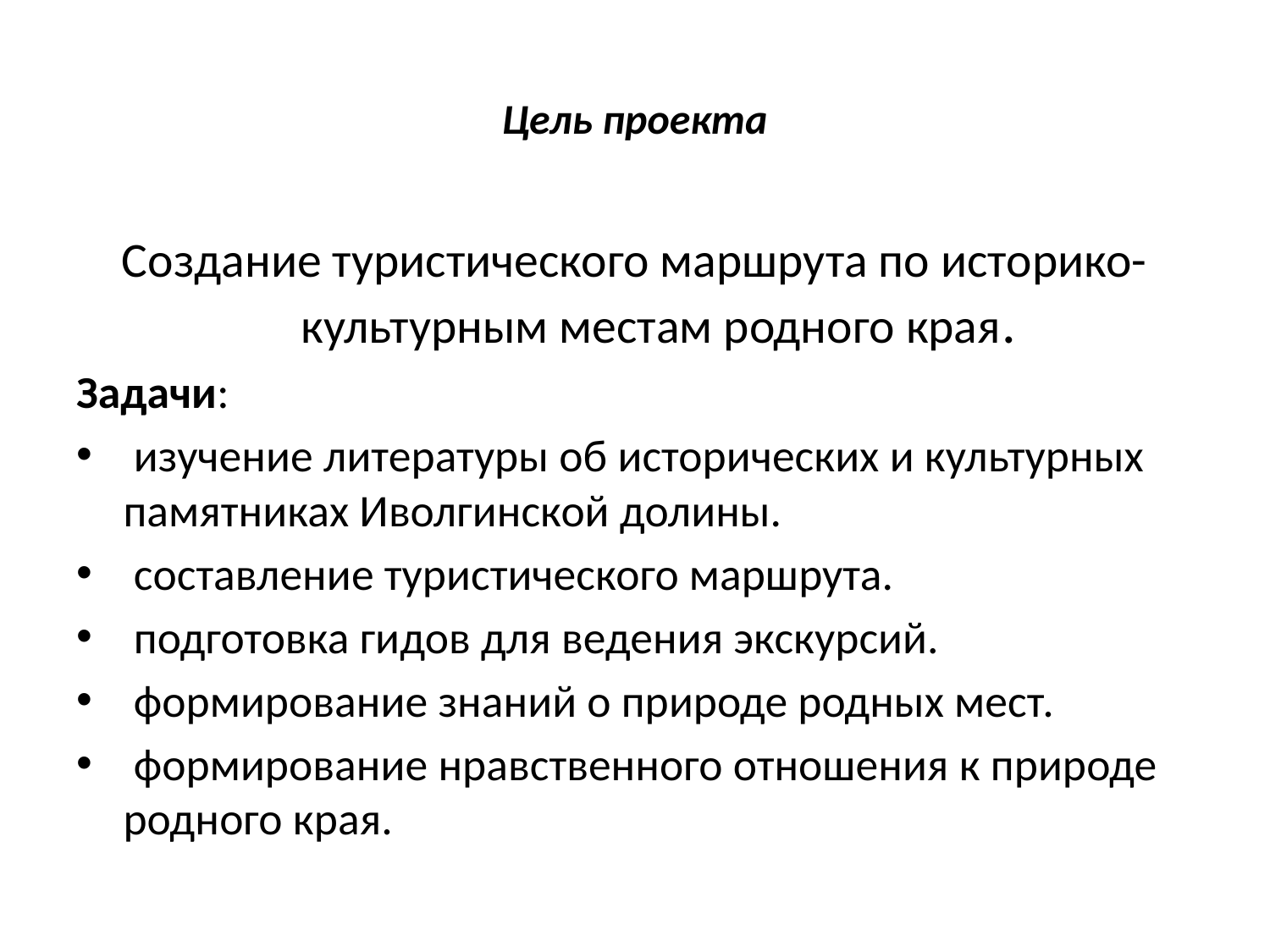

# Цель проекта
Создание туристического маршрута по историко-культурным местам родного края.
Задачи:
 изучение литературы об исторических и культурных памятниках Иволгинской долины.
 составление туристического маршрута.
 подготовка гидов для ведения экскурсий.
 формирование знаний о природе родных мест.
 формирование нравственного отношения к природе родного края.